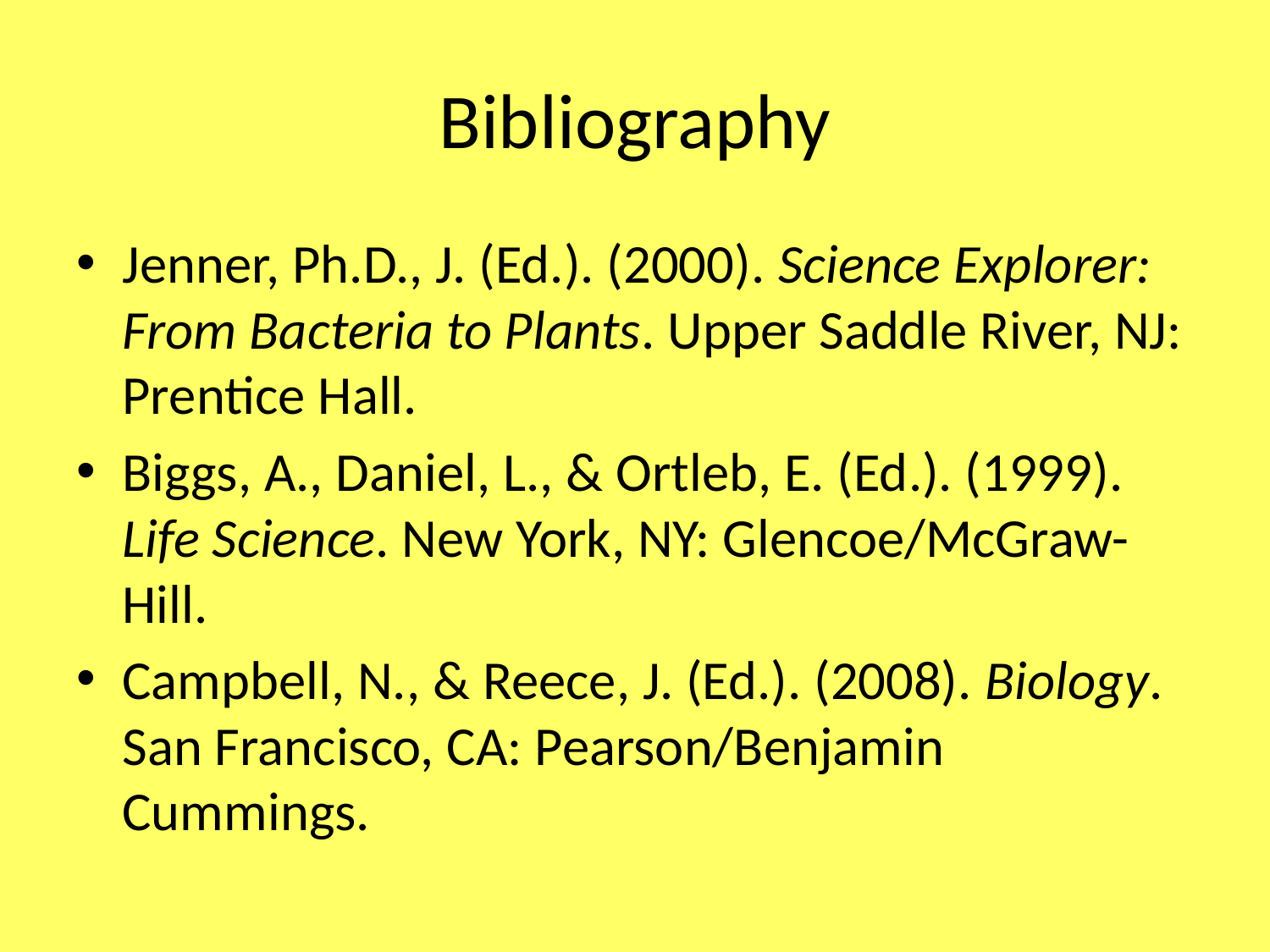

# Bibliography
Jenner, Ph.D., J. (Ed.). (2000). Science Explorer: From Bacteria to Plants. Upper Saddle River, NJ: Prentice Hall.
Biggs, A., Daniel, L., & Ortleb, E. (Ed.). (1999). Life Science. New York, NY: Glencoe/McGraw-Hill.
Campbell, N., & Reece, J. (Ed.). (2008). Biology. San Francisco, CA: Pearson/Benjamin Cummings.